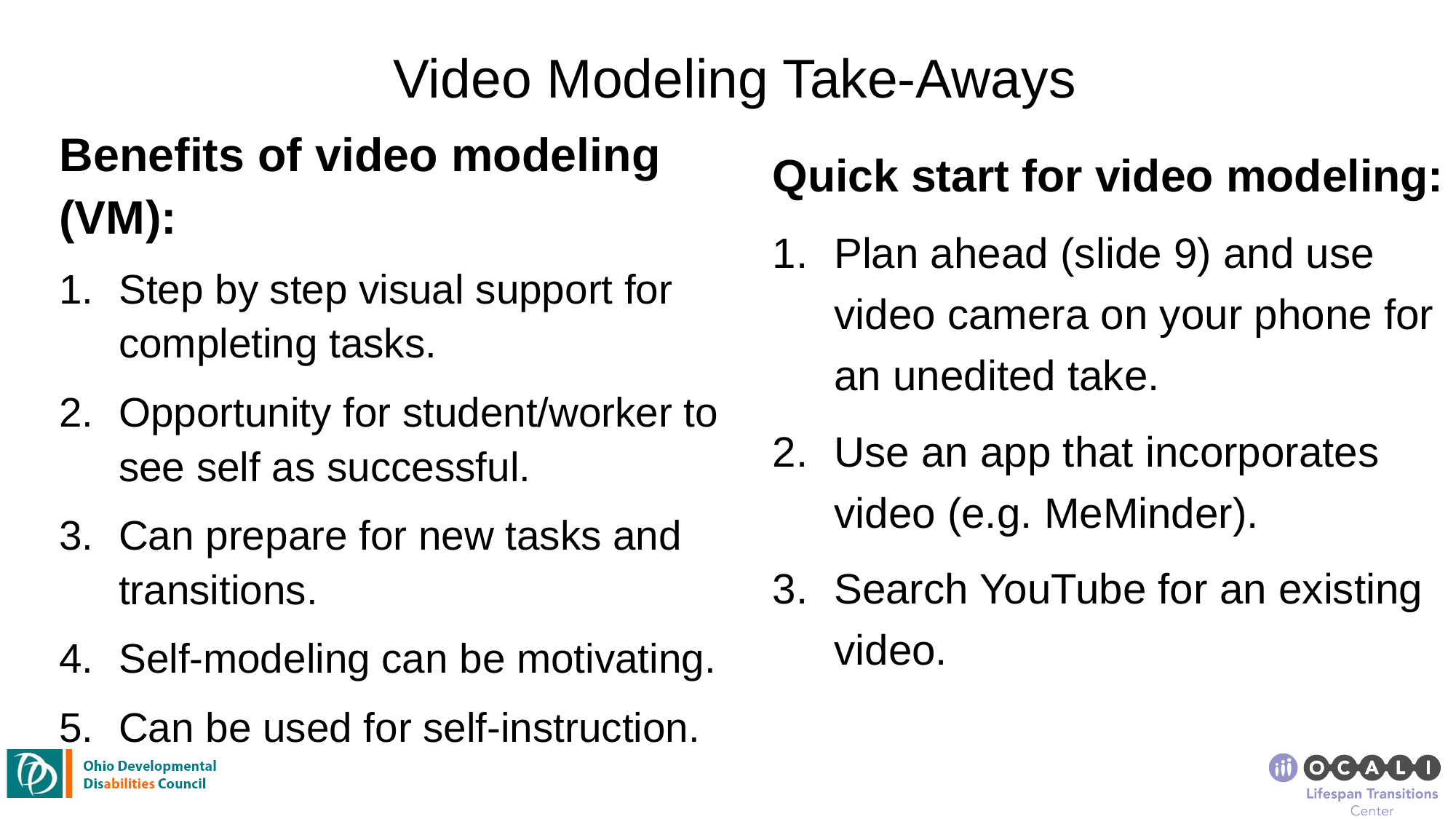

# Video Modeling Take-Aways
Benefits of video modeling (VM):
Step by step visual support for completing tasks.
Opportunity for student/worker to see self as successful.
Can prepare for new tasks and transitions.
Self-modeling can be motivating.
Can be used for self-instruction.

Quick start for video modeling:
Plan ahead (slide 9) and use video camera on your phone for an unedited take.
Use an app that incorporates video (e.g. MeMinder).
Search YouTube for an existing video.